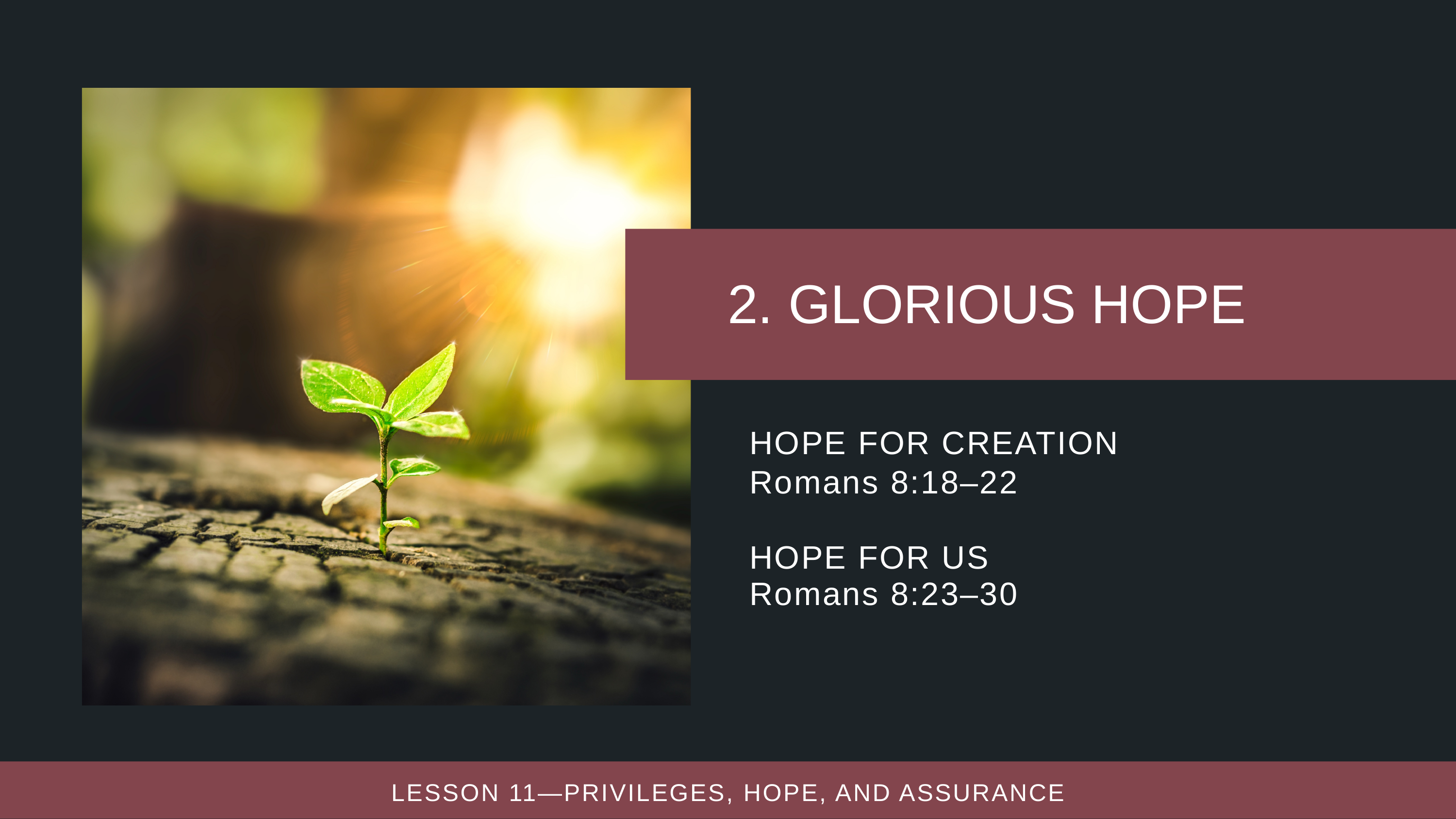

HOPE FOR CREATION
Romans 8:18–22
HOPE FOR US
Romans 8:23–30